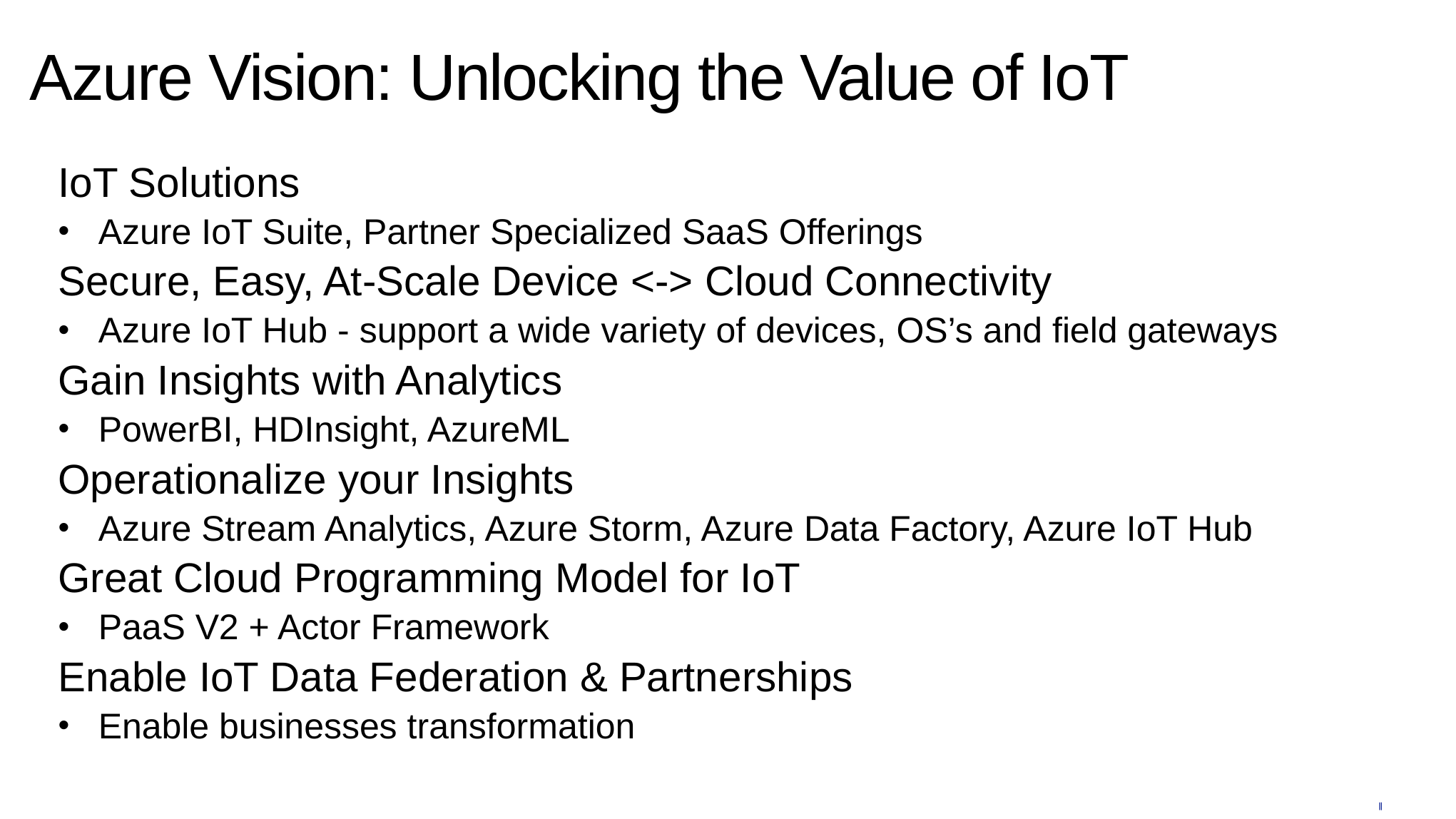

Azure Vision: Unlocking the Value of IoT
IoT Solutions
Azure IoT Suite, Partner Specialized SaaS Offerings
Secure, Easy, At-Scale Device <-> Cloud Connectivity
Azure IoT Hub - support a wide variety of devices, OS’s and field gateways
Gain Insights with Analytics
PowerBI, HDInsight, AzureML
Operationalize your Insights
Azure Stream Analytics, Azure Storm, Azure Data Factory, Azure IoT Hub
Great Cloud Programming Model for IoT
PaaS V2 + Actor Framework
Enable IoT Data Federation & Partnerships
Enable businesses transformation